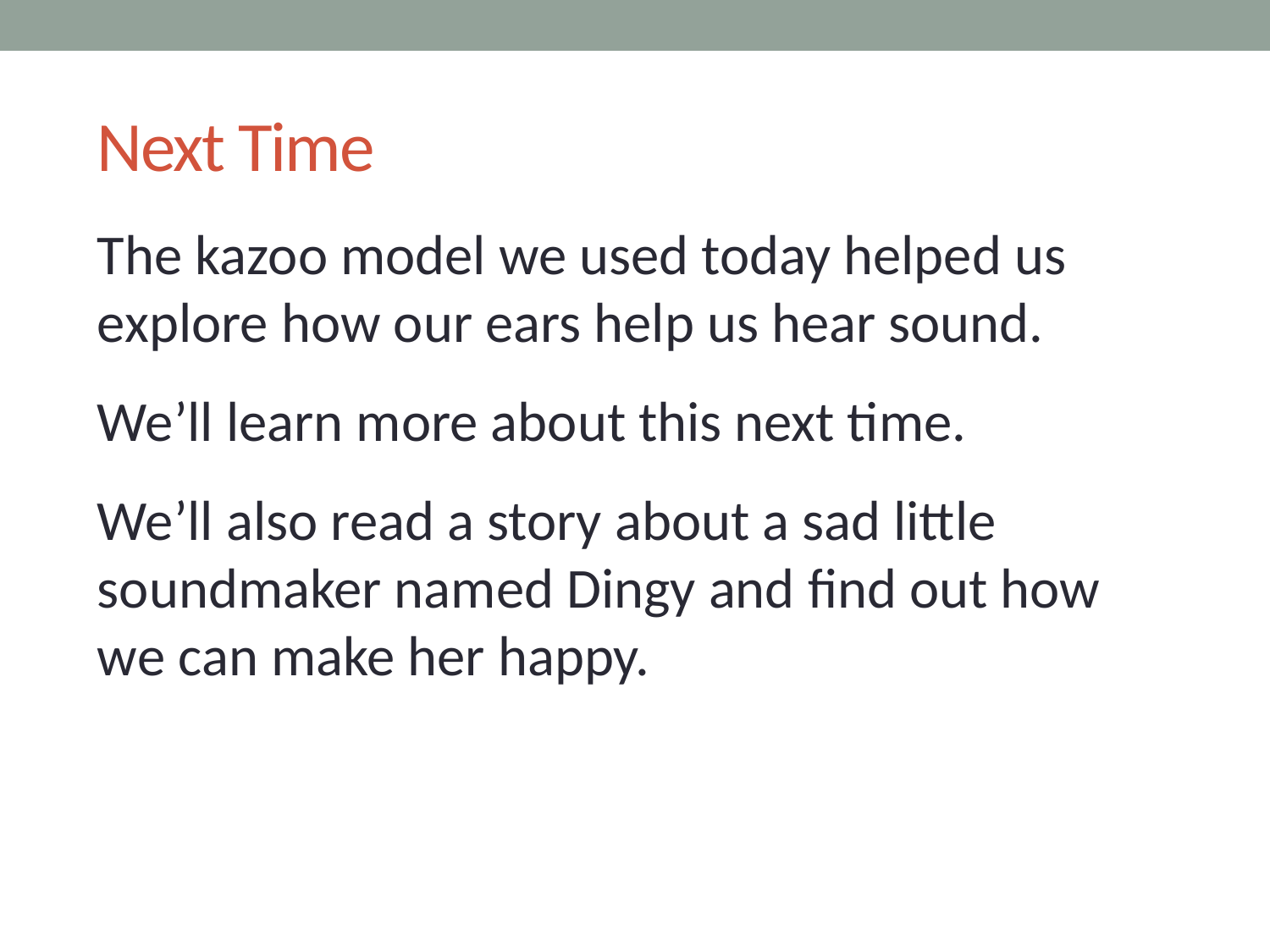

# Next Time
The kazoo model we used today helped us explore how our ears help us hear sound.
We’ll learn more about this next time.
We’ll also read a story about a sad little soundmaker named Dingy and find out how
we can make her happy.